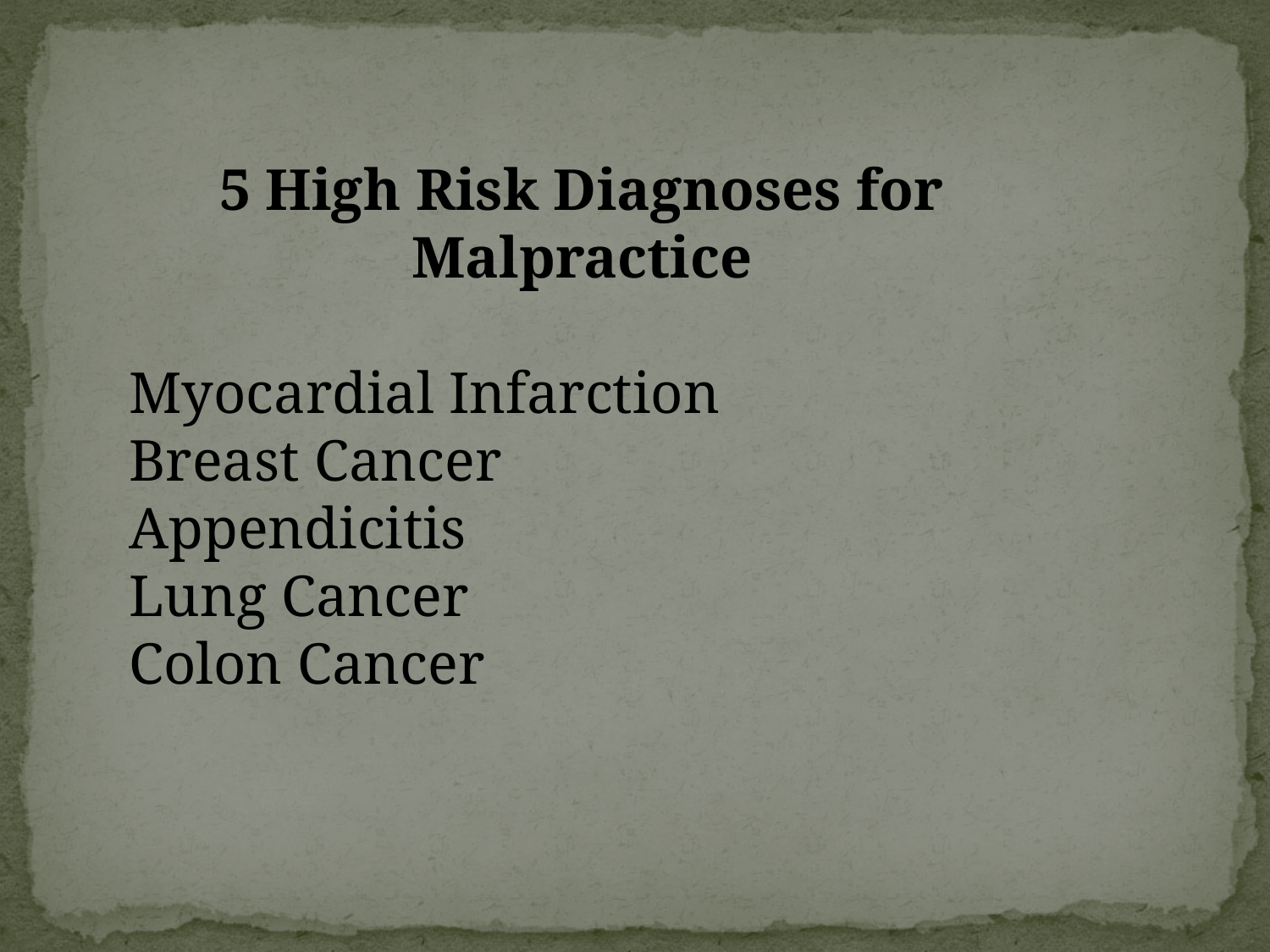

5 High Risk Diagnoses for Malpractice

Myocardial Infarction
Breast Cancer
Appendicitis
Lung Cancer
Colon Cancer